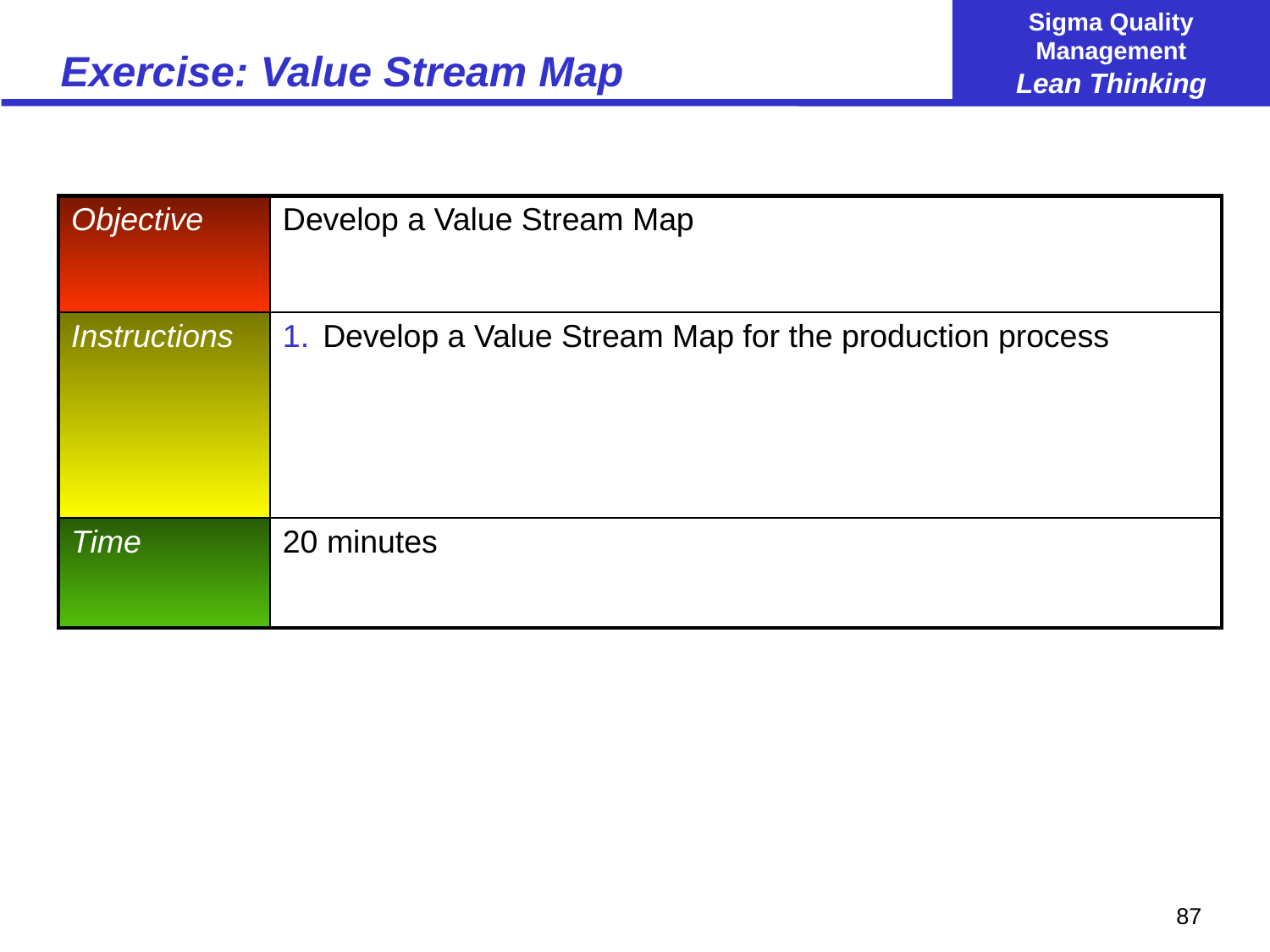

# Exercise: Value Stream Map
| Objective | Develop a Value Stream Map |
| --- | --- |
| Instructions | Develop a Value Stream Map for the production process |
| Time | 20 minutes |